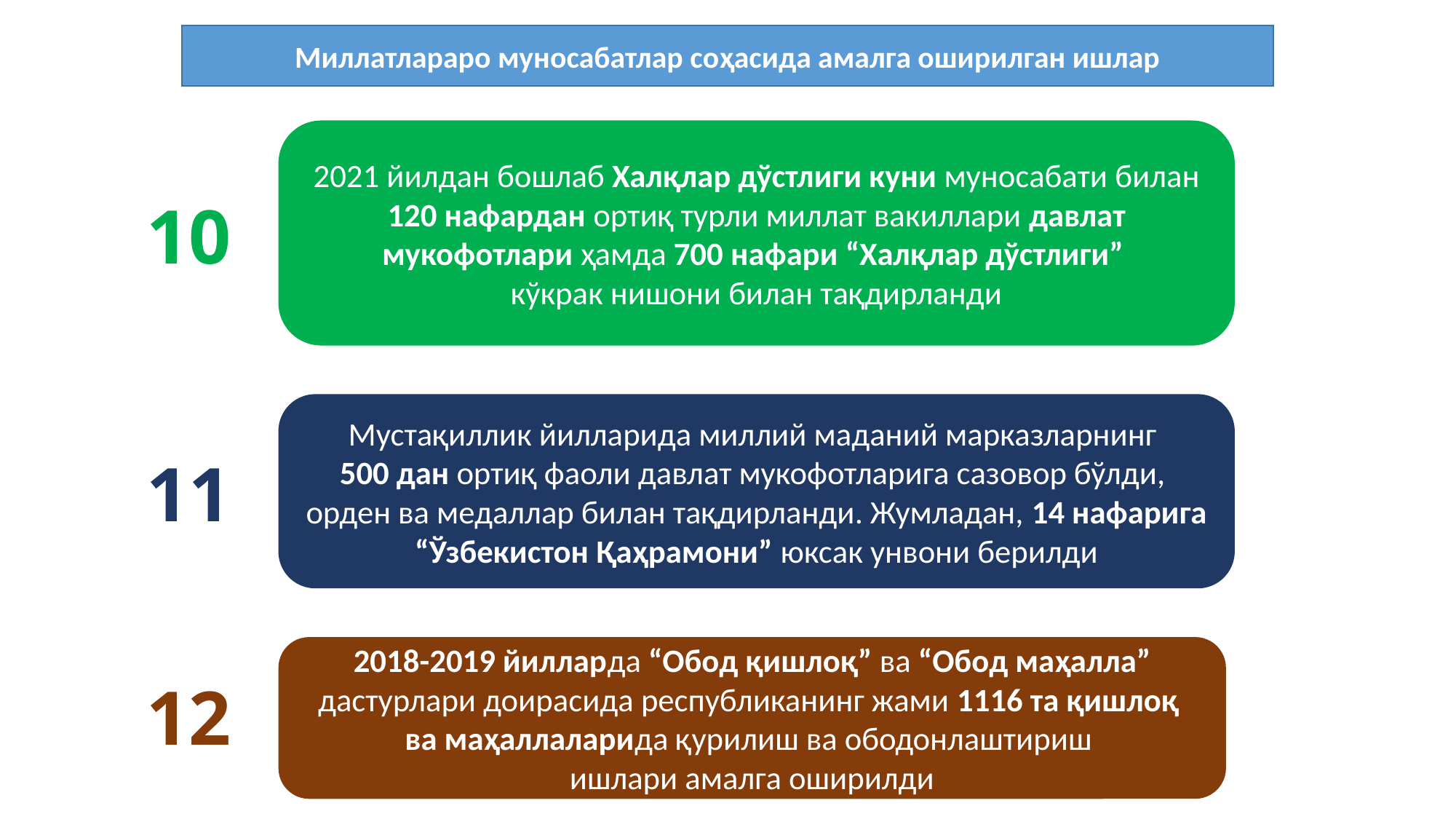

Миллатлараро муносабатлар соҳасида амалга оширилган ишлар
2021 йилдан бошлаб Халқлар дўстлиги куни муносабати билан 120 нафардан ортиқ турли миллат вакиллари давлат мукофотлари ҳамда 700 нафари “Халқлар дўстлиги”
кўкрак нишони билан тақдирланди
10
Мустақиллик йилларида миллий маданий марказларнинг
500 дан ортиқ фаоли давлат мукофотларига сазовор бўлди,
орден ва медаллар билан тақдирланди. Жумладан, 14 нафарига “Ўзбекистон Қаҳрамони” юксак унвони берилди
11
2018-2019 йилларда “Обод қишлоқ” ва “Обод маҳалла” дастурлари доирасида республиканинг жами 1116 та қишлоқ
ва маҳаллаларида қурилиш ва ободонлаштириш
ишлари амалга оширилди
12